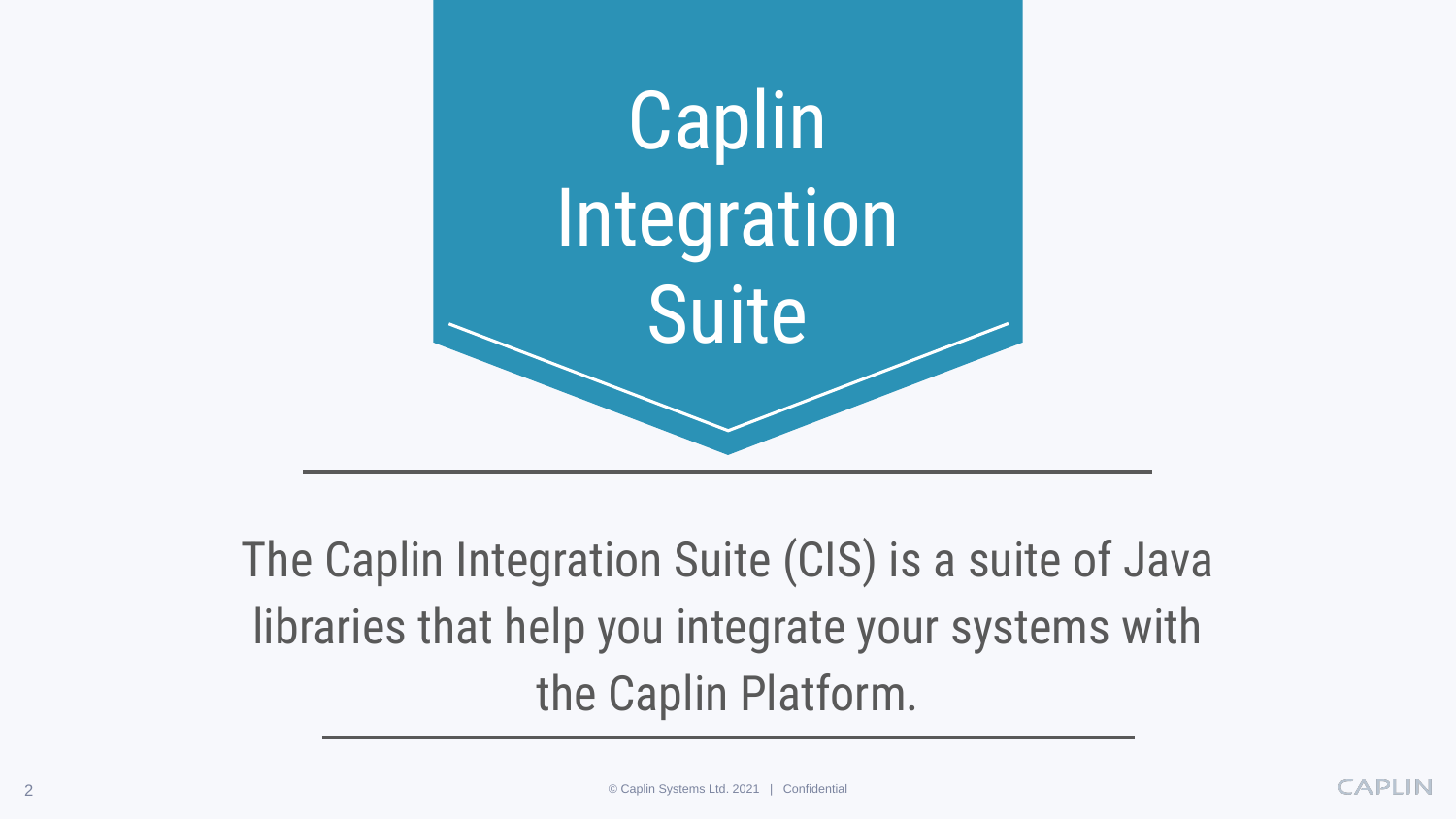

# Caplin Integration Suite

The Caplin Integration Suite (CIS) is a suite of Java libraries that help you integrate your systems with the Caplin Platform.